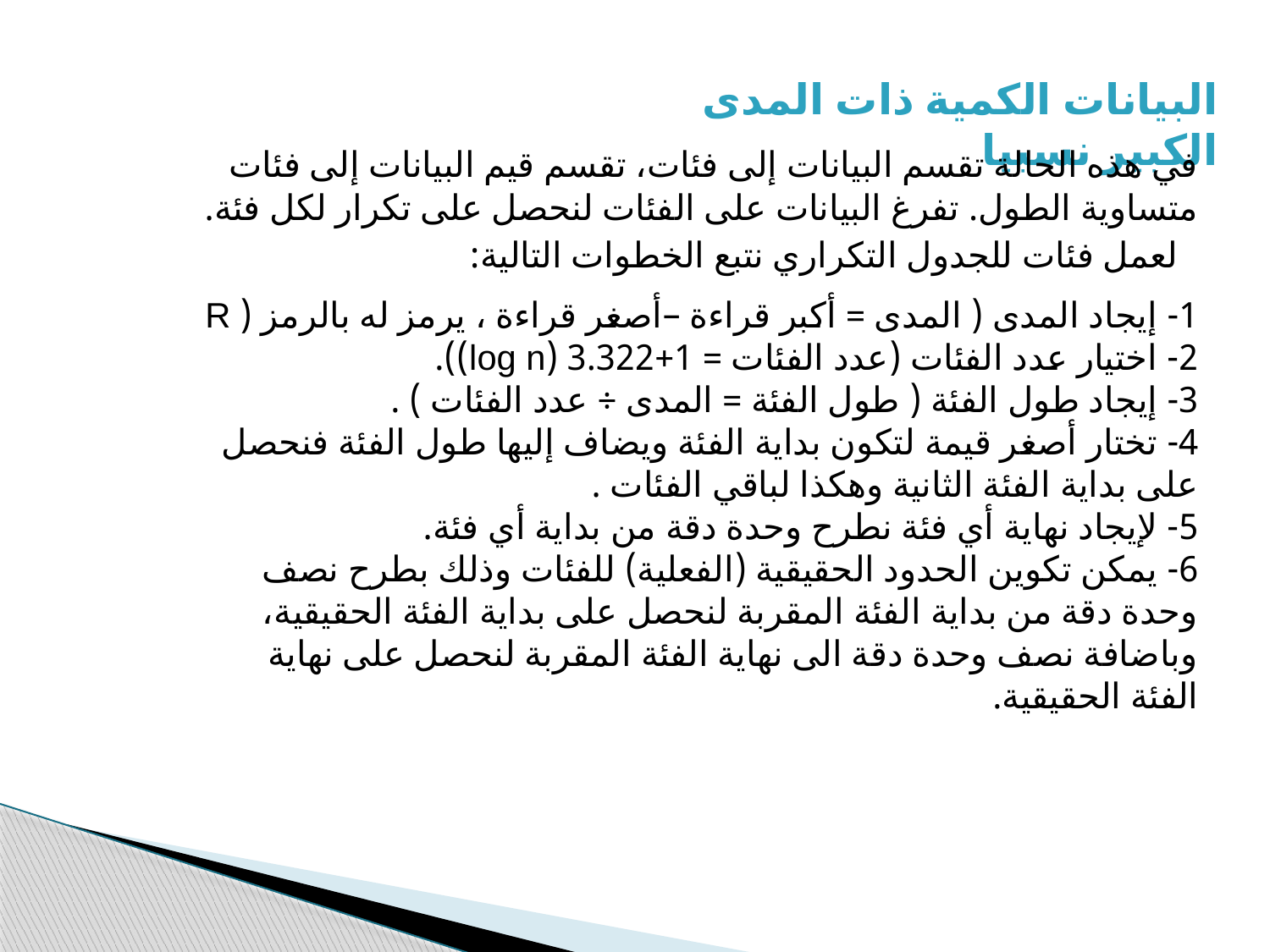

البيانات الكمية ذات المدى الكبير نسبيا
في هذه الحالة تقسم البيانات إلى فئات، تقسم قيم البيانات إلى فئات متساوية الطول. تفرغ البيانات على الفئات لنحصل على تكرار لكل فئة.
لعمل فئات للجدول التكراري نتبع الخطوات التالية:
1- إيجاد المدى ( المدى = أكبر قراءة –أصغر قراءة ، يرمز له بالرمز ( R
2- اختيار عدد الفئات (عدد الفئات = 1+3.322 (log n)).
3- إيجاد طول الفئة ( طول الفئة = المدى ÷ عدد الفئات ) .
4- تختار أصغر قيمة لتكون بداية الفئة ويضاف إليها طول الفئة فنحصل على بداية الفئة الثانية وهكذا لباقي الفئات .
5- لإيجاد نهاية أي فئة نطرح وحدة دقة من بداية أي فئة.
6- يمكن تكوين الحدود الحقيقية (الفعلية) للفئات وذلك بطرح نصف وحدة دقة من بداية الفئة المقربة لنحصل على بداية الفئة الحقيقية، وباضافة نصف وحدة دقة الى نهاية الفئة المقربة لنحصل على نهاية الفئة الحقيقية.